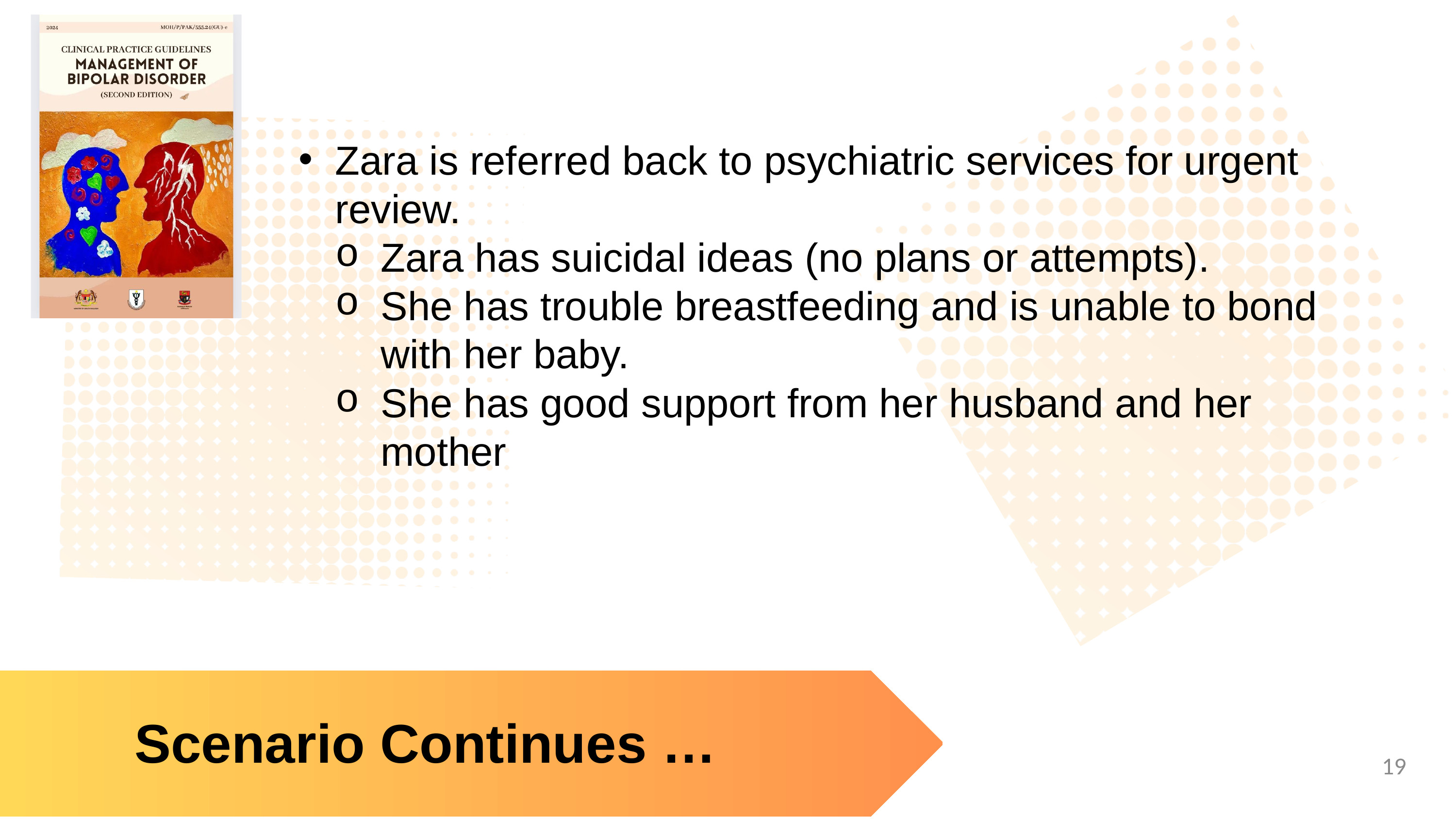

Zara is referred back to psychiatric services for urgent review.
Zara has suicidal ideas (no plans or attempts).
She has trouble breastfeeding and is unable to bond with her baby.
She has good support from her husband and her mother

Scenario Continues …
19